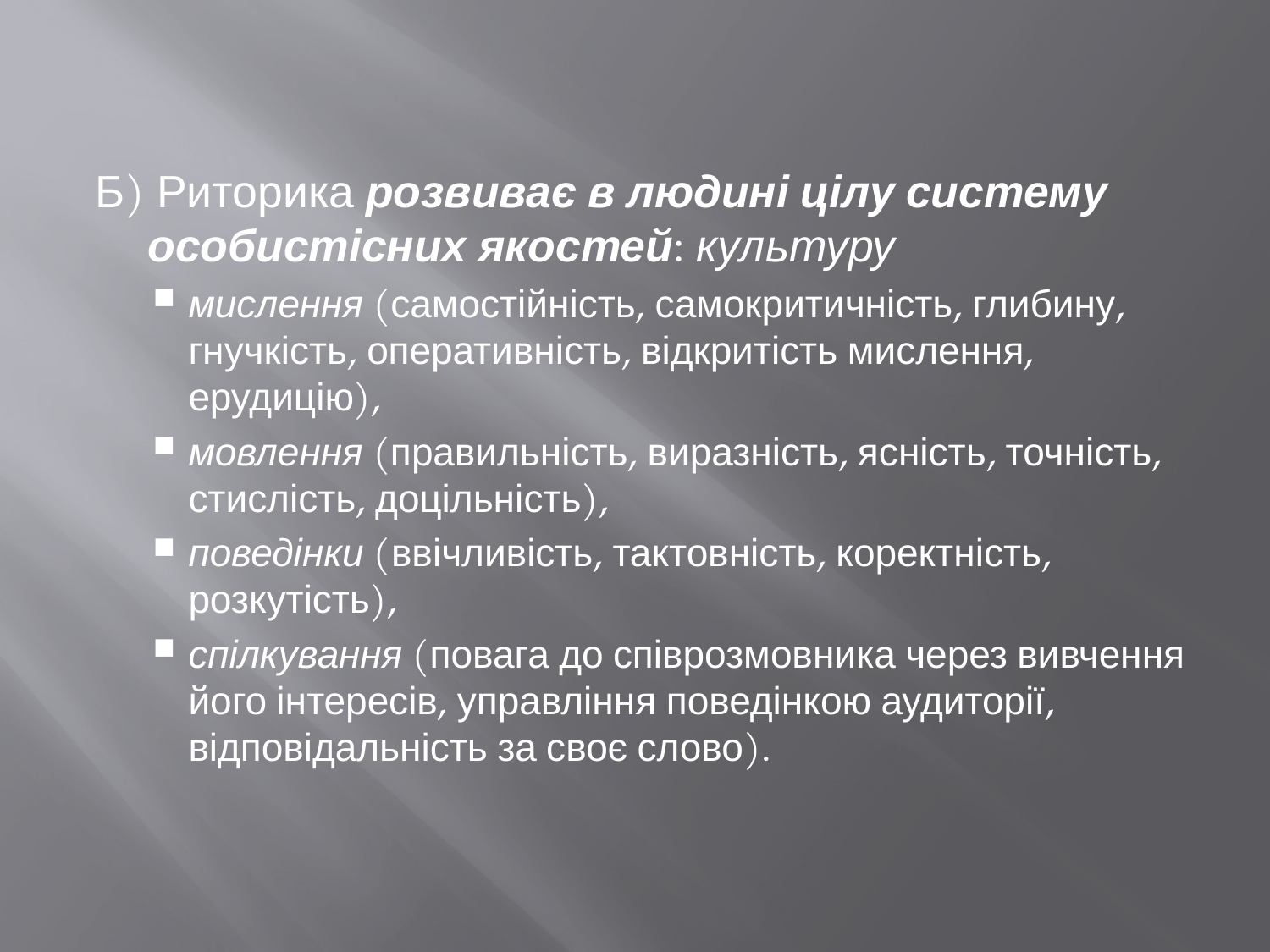

#
Б) Риторика розвиває в людині цілу систему особистісних якостей: культуру
мислення (самостійність, самокритичність, глибину, гнучкість, оперативність, відкритість мислення, ерудицію),
мовлення (правильність, виразність, ясність, точність, стислість, доцільність),
поведінки (ввічливість, тактовність, коректність, розкутість),
спілкування (повага до співрозмовника через вивчення його інтересів, управління поведінкою аудиторії, відповідальність за своє слово).